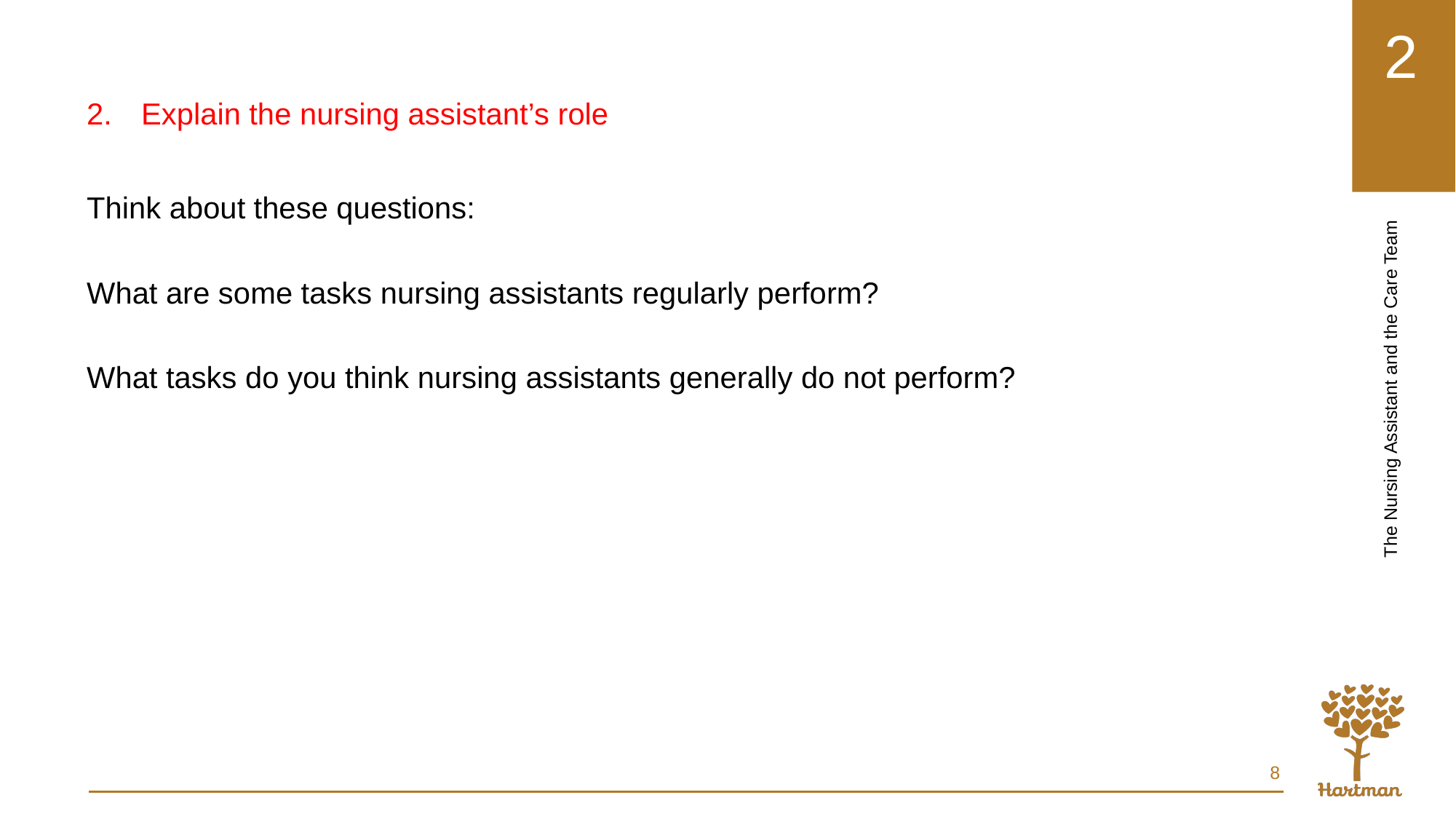

Explain the nursing assistant’s role

Think about these questions:

What are some tasks nursing assistants regularly perform?

What tasks do you think nursing assistants generally do not perform?

8